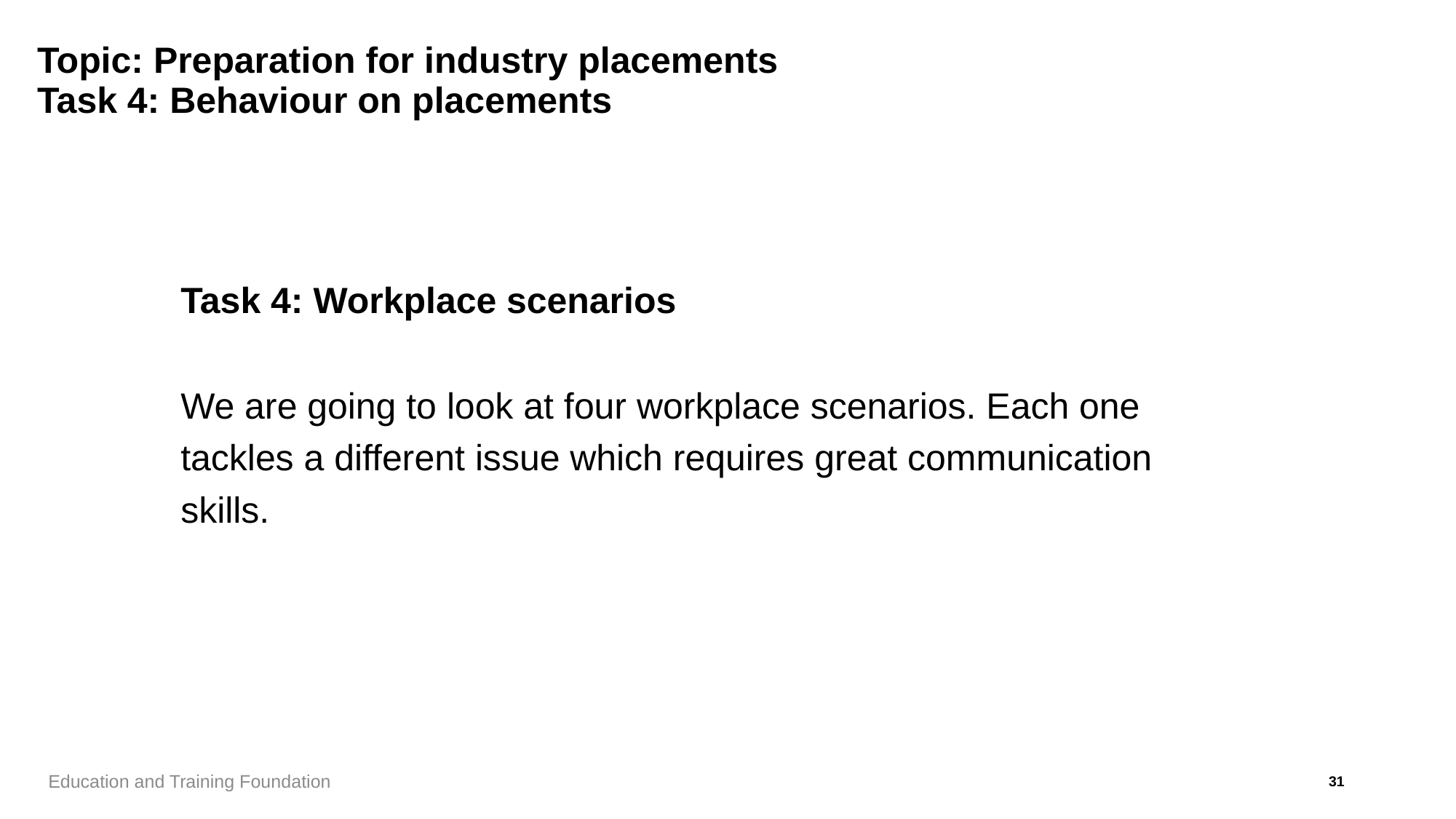

# Topic: Preparation for industry placements Task 4: Behaviour on placements

Task 4: Workplace scenarios

We are going to look at four workplace scenarios. Each one tackles a different issue which requires great communication skills.
31
Education and Training Foundation